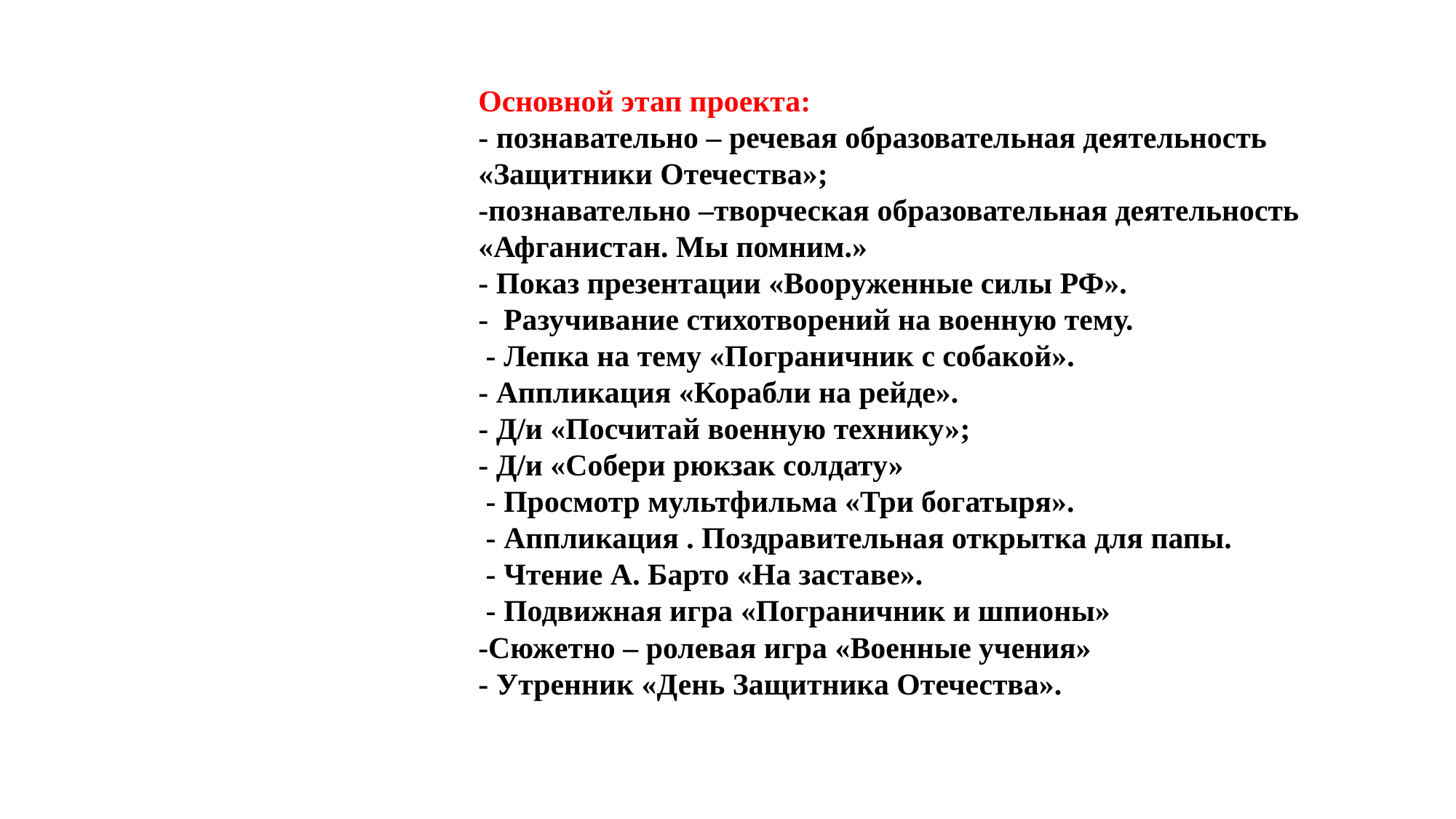

Основной этап проекта:
- познавательно – речевая образовательная деятельность  «Защитники Отечества»;
-познавательно –творческая образовательная деятельность
«Афганистан. Мы помним.»
- Показ презентации «Вооруженные силы РФ».
-  Разучивание стихотворений на военную тему.
 - Лепка на тему «Пограничник с собакой».
- Аппликация «Корабли на рейде».
- Д/и «Посчитай военную технику»;
- Д/и «Собери рюкзак солдату»
 - Просмотр мультфильма «Три богатыря».
 - Аппликация . Поздравительная открытка для папы.
 - Чтение А. Барто «На заставе».
 - Подвижная игра «Пограничник и шпионы»
-Сюжетно – ролевая игра «Военные учения»
- Утренник «День Защитника Отечества».